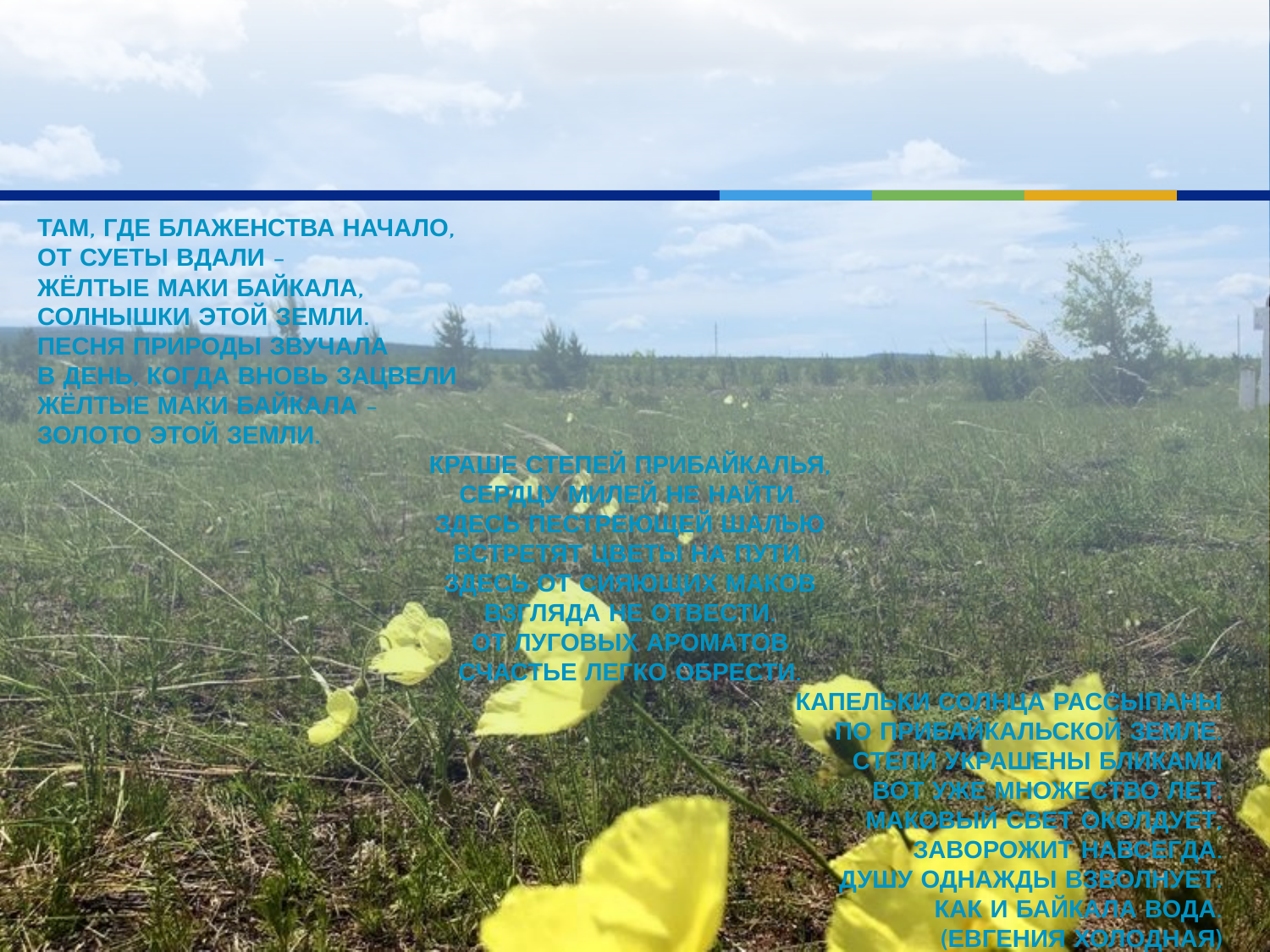

Там, где блаженства начало,
От суеты вдали –
Жёлтые маки Байкала,
Солнышки этой земли.
Песня природы звучала
В день, когда вновь зацвели
Жёлтые маки Байкала –
Золото этой земли.
Краше степей Прибайкалья,
Сердцу милей не найти.
Здесь пестреющей шалью
Встретят цветы на пути.
Здесь от сияющих маков
Взгляда не отвести.
От луговых ароматов
Счастье легко обрести.
Капельки солнца рассыпаны
По прибайкальской земле.
Степи украшены бликами
Вот уже множество лет.
Маковый свет околдует,
Заворожит навсегда.
Душу однажды взволнует.
Как и Байкала вода.
(Евгения Холодная)